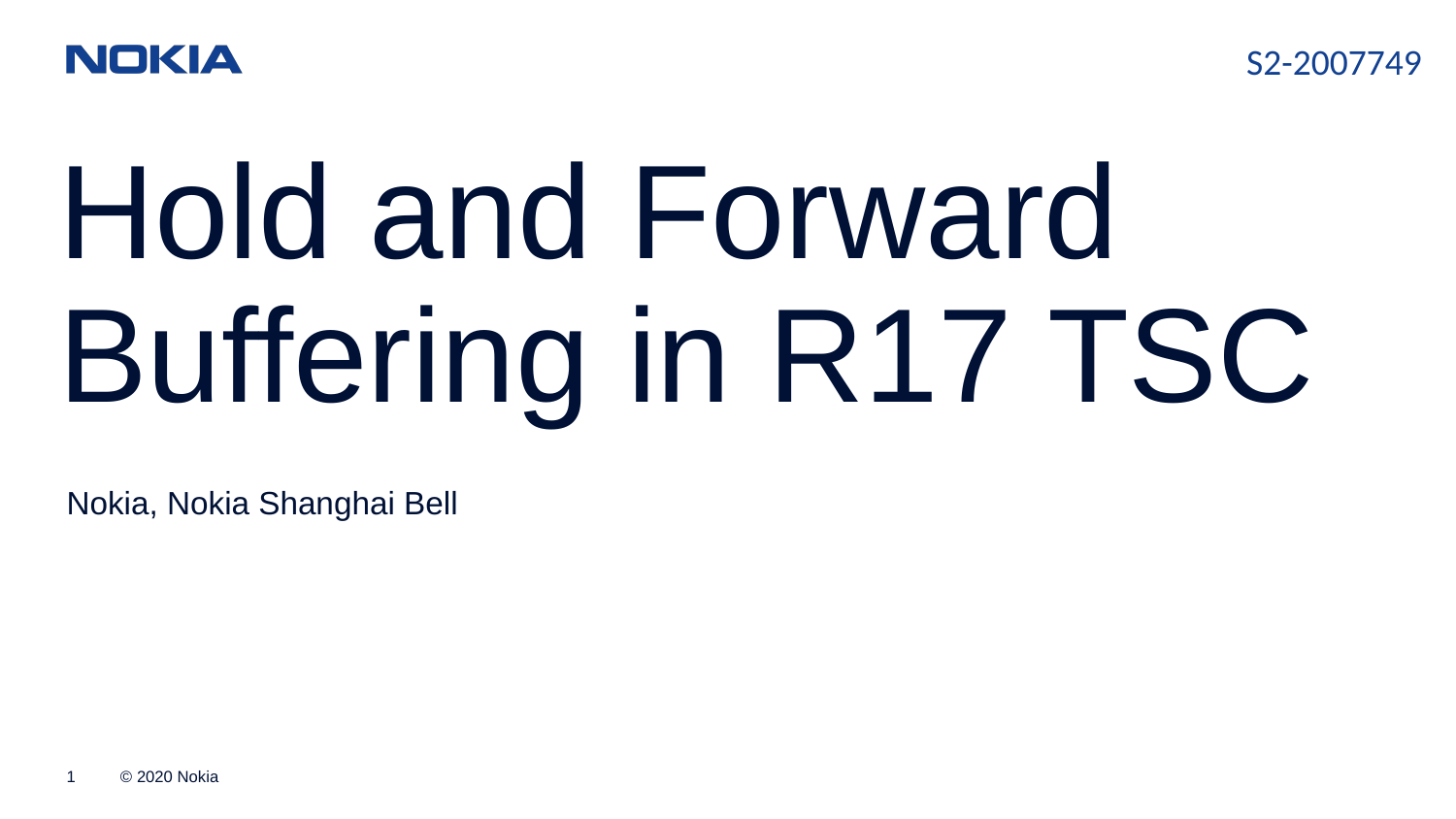

S2-2007749
Hold and Forward Buffering in R17 TSC
Nokia, Nokia Shanghai Bell